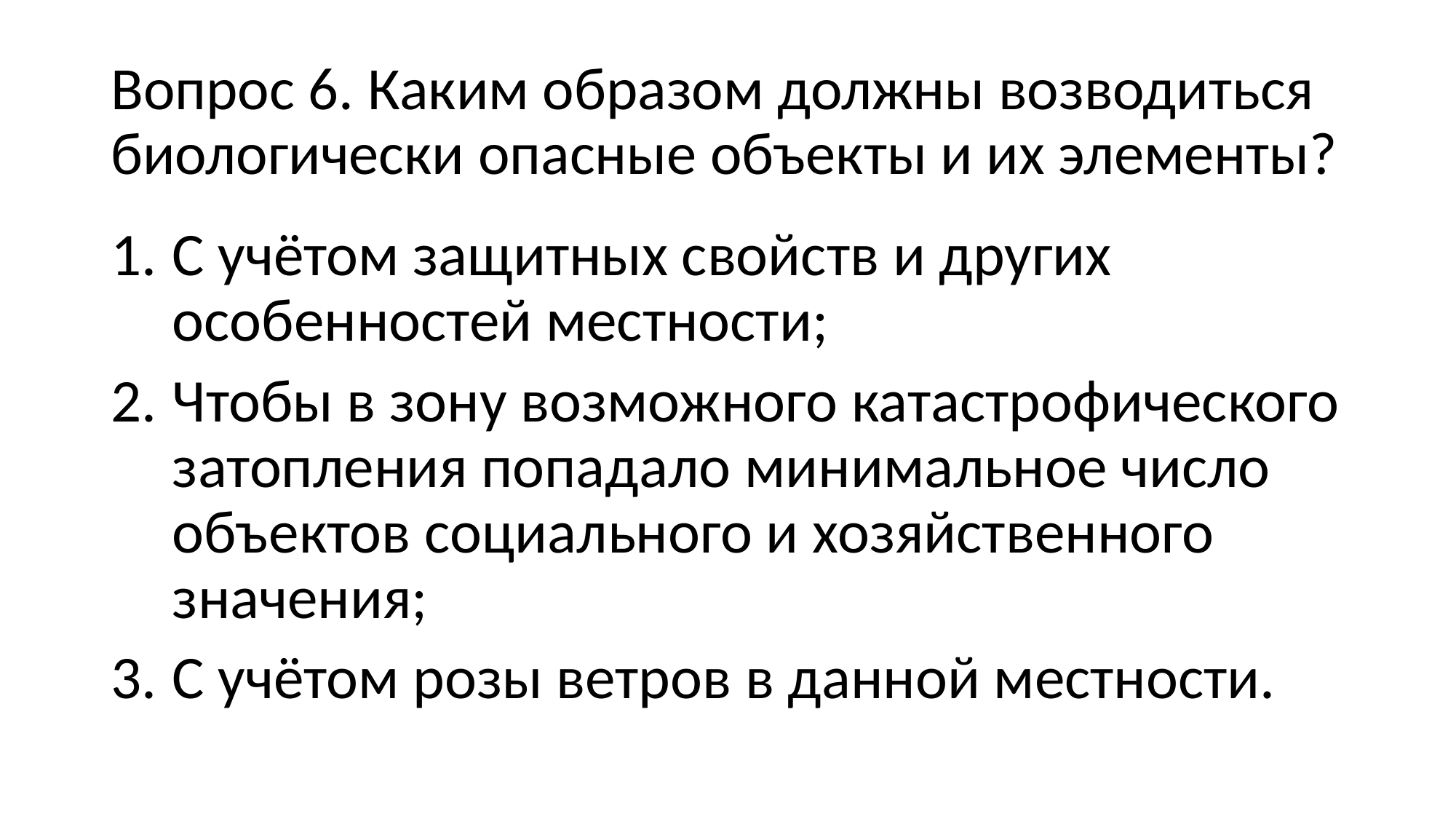

# Вопрос 6. Каким образом должны возводиться биологически опасные объекты и их элементы?
С учётом защитных свойств и других особенностей местности;
Чтобы в зону возможного катастрофического затопления попадало минимальное число объектов социального и хозяйственного значения;
С учётом розы ветров в данной местности.